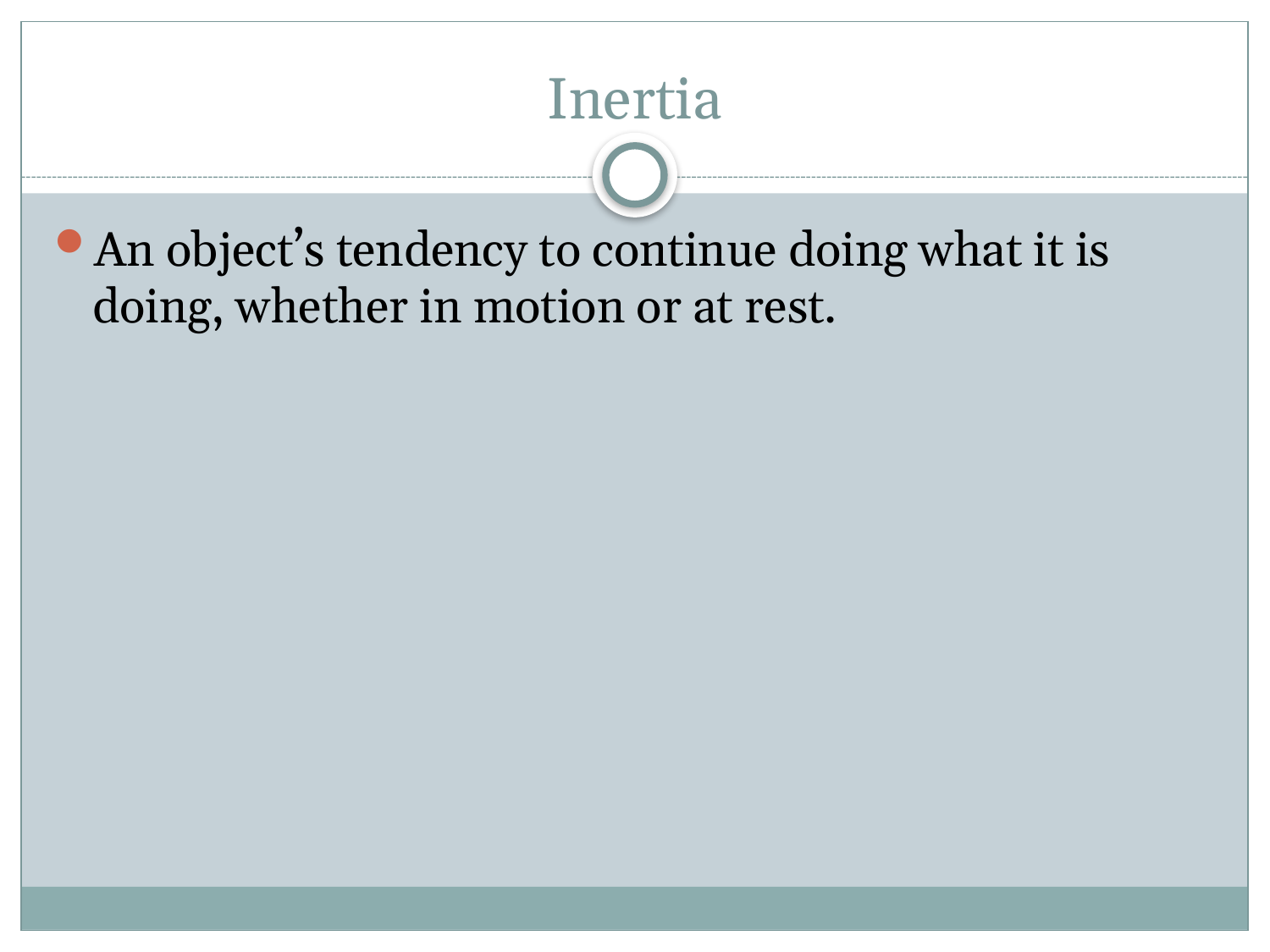

# Inertia
An object’s tendency to continue doing what it is doing, whether in motion or at rest.